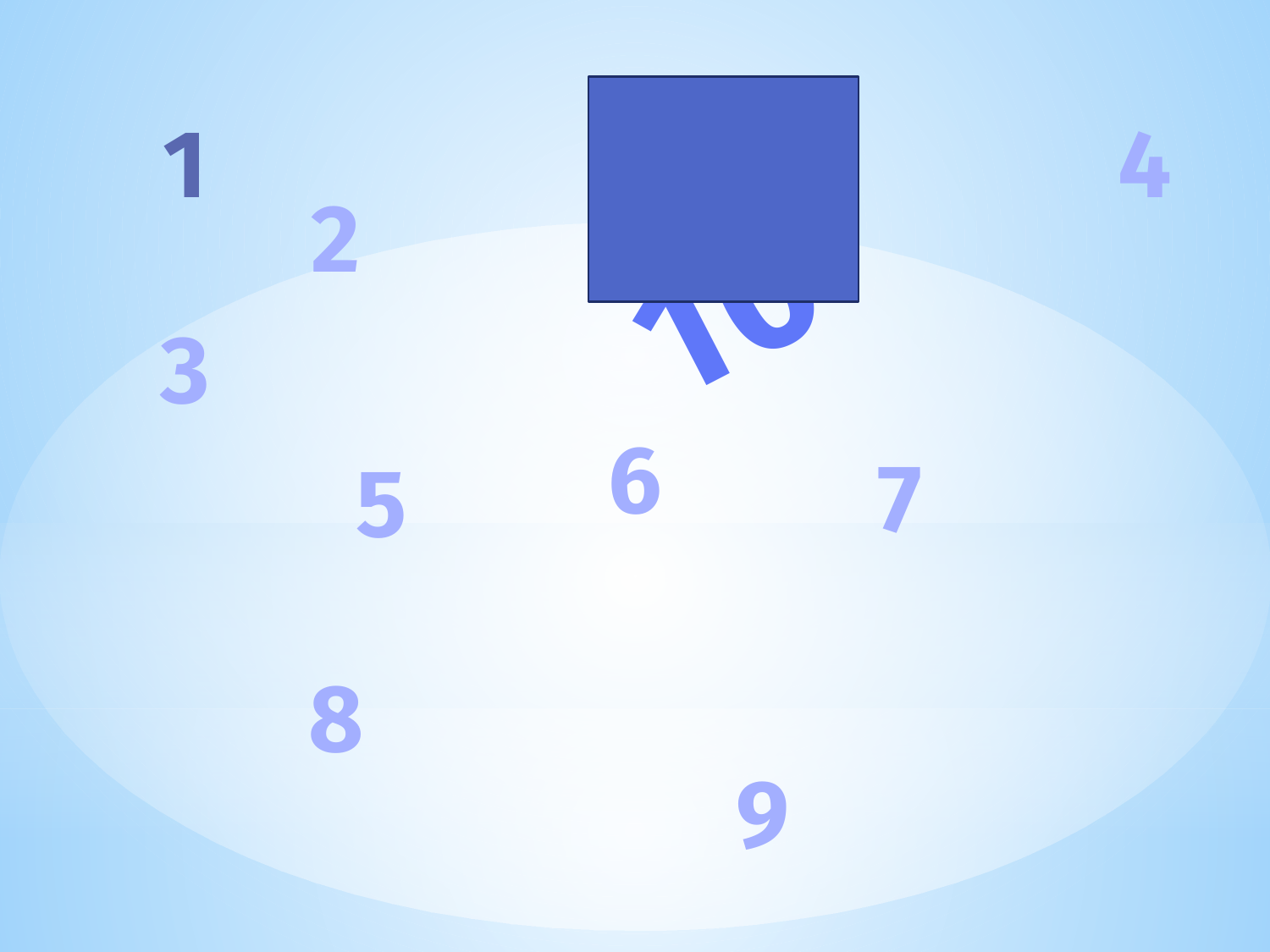

1
4
2
10
3
6
7
5
#
8
9